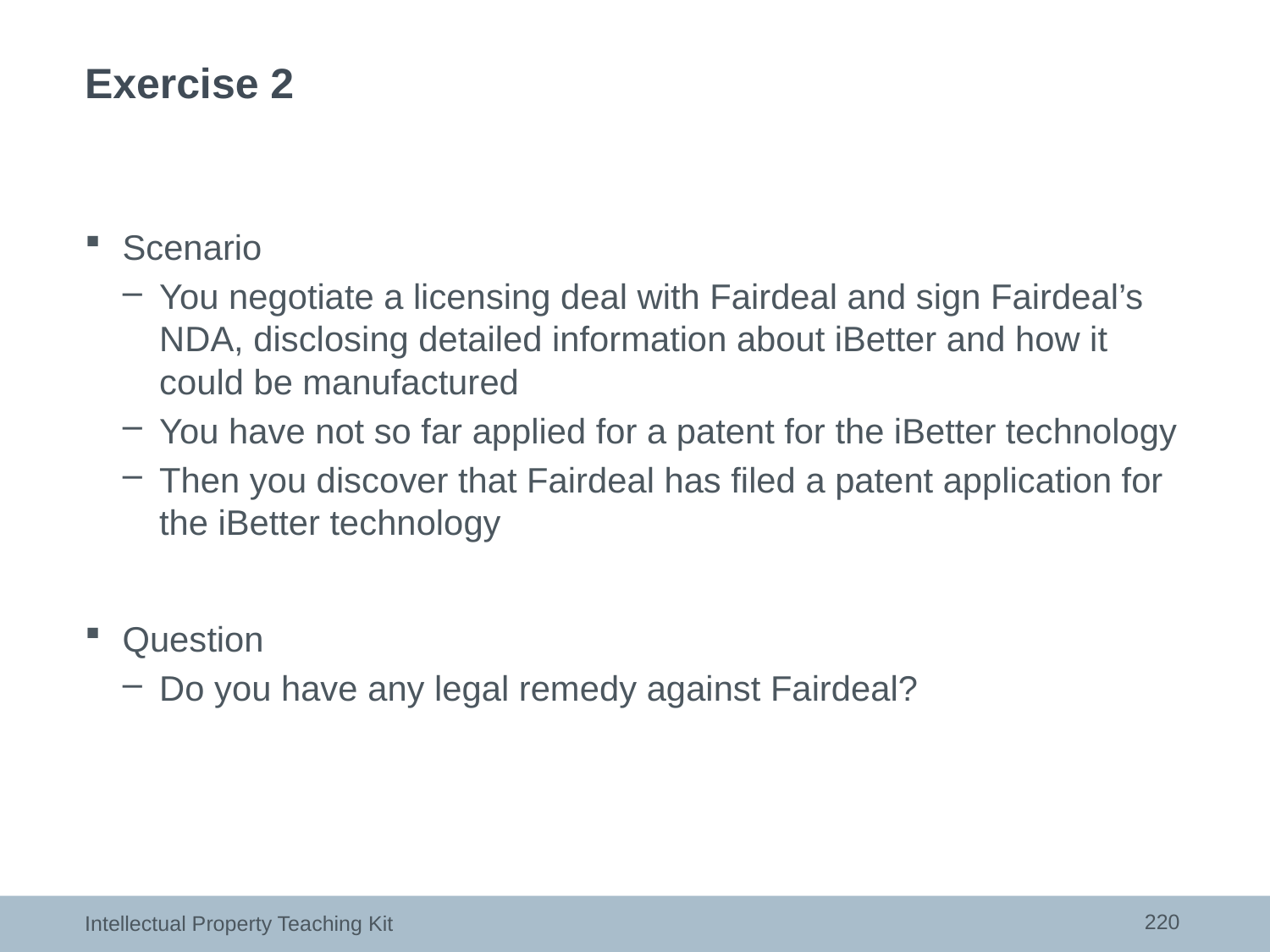

# Exercise 2
Scenario
You negotiate a licensing deal with Fairdeal and sign Fairdeal’s NDA, disclosing detailed information about iBetter and how it could be manufactured
You have not so far applied for a patent for the iBetter technology
Then you discover that Fairdeal has filed a patent application for the iBetter technology

Question
Do you have any legal remedy against Fairdeal?
220
Intellectual Property Teaching Kit